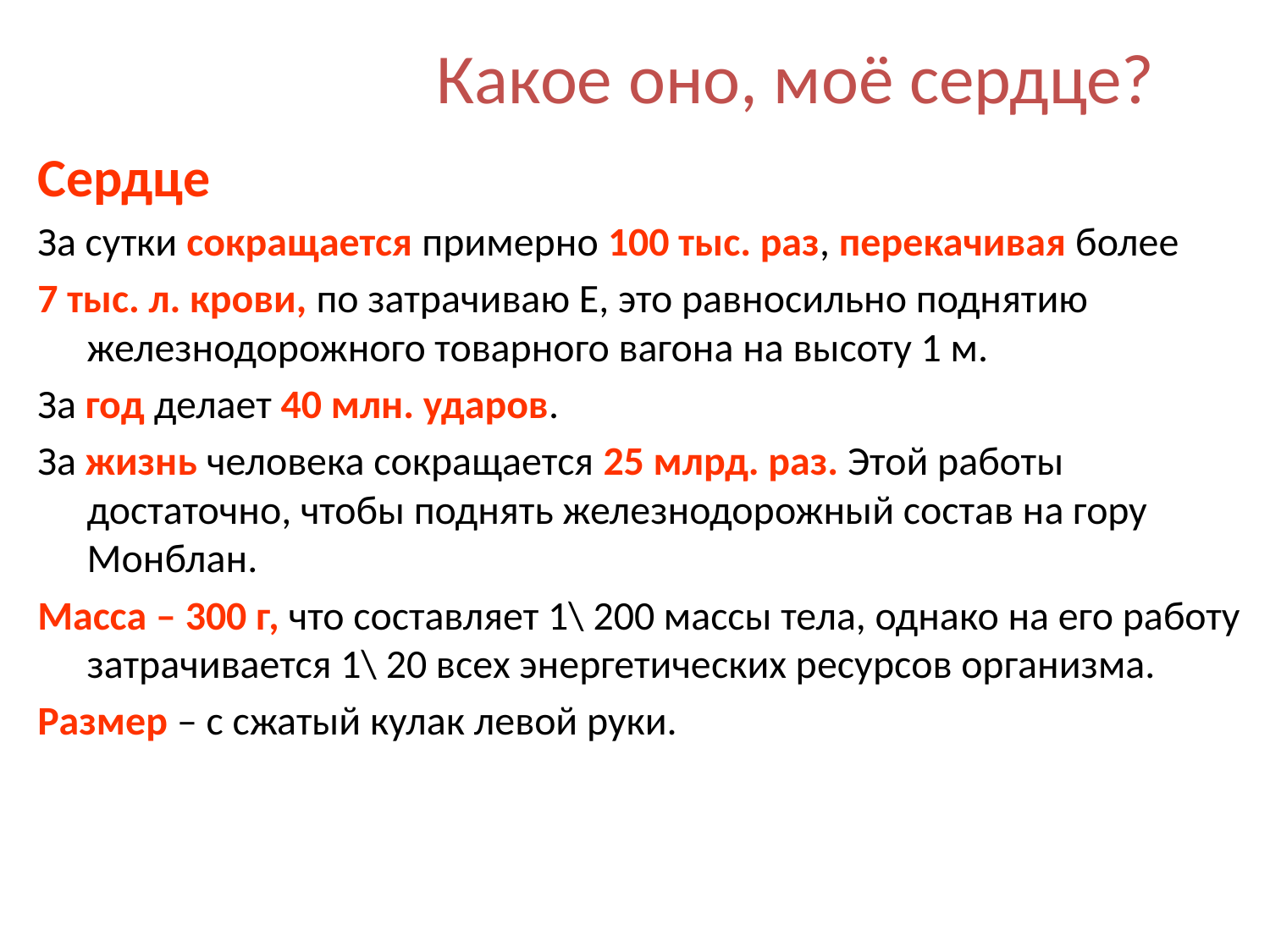

# Какое оно, моё сердце?
Сердце
За сутки сокращается примерно 100 тыс. раз, перекачивая более
7 тыс. л. крови, по затрачиваю Е, это равносильно поднятию железнодорожного товарного вагона на высоту 1 м.
За год делает 40 млн. ударов.
За жизнь человека сокращается 25 млрд. раз. Этой работы достаточно, чтобы поднять железнодорожный состав на гору Монблан.
Масса – 300 г, что составляет 1\ 200 массы тела, однако на его работу затрачивается 1\ 20 всех энергетических ресурсов организма.
Размер – с сжатый кулак левой руки.